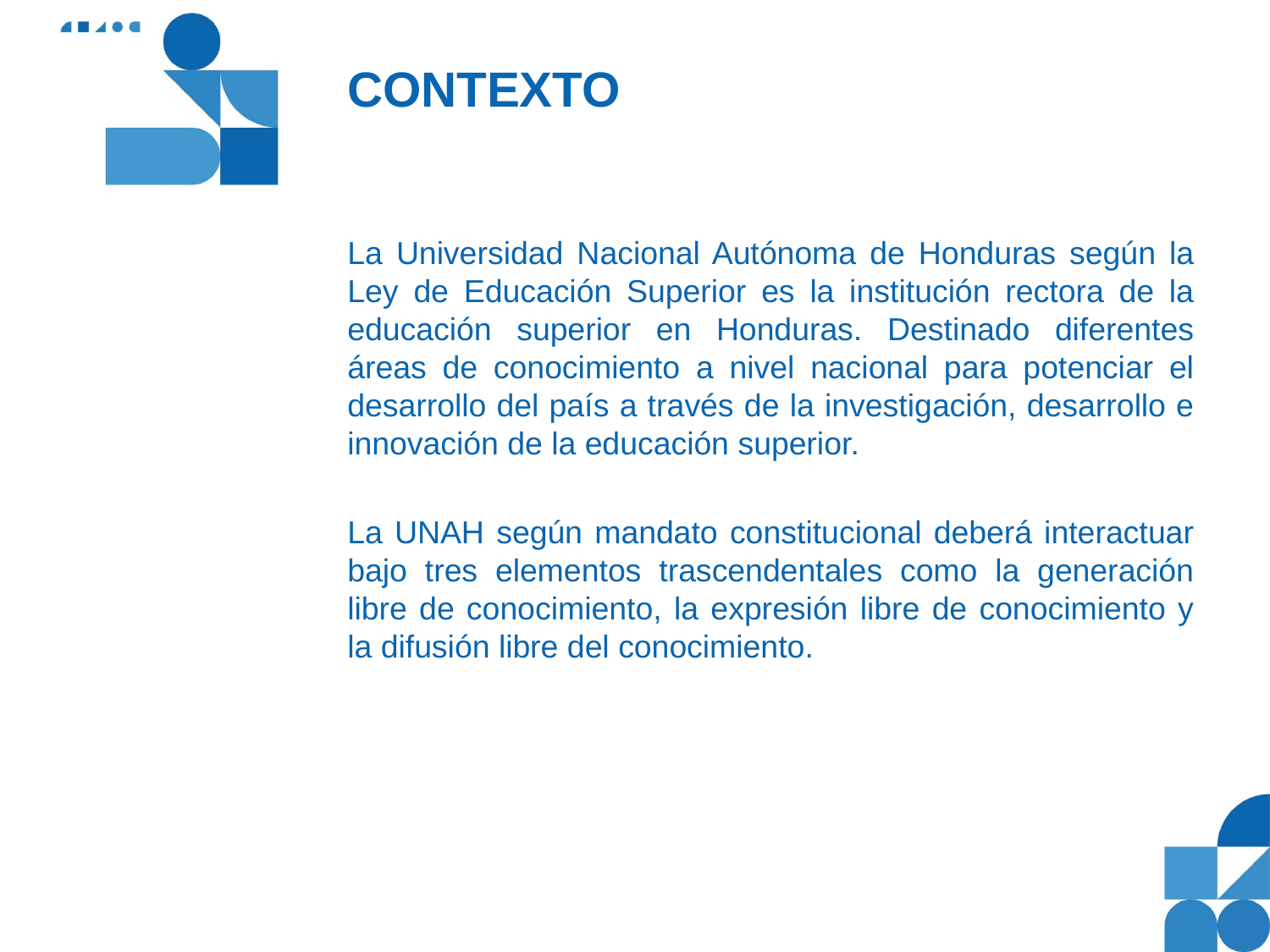

# CONTEXTO
La Universidad Nacional Autónoma de Honduras según la Ley de Educación Superior es la institución rectora de la educación superior en Honduras. Destinado diferentes áreas de conocimiento a nivel nacional para potenciar el desarrollo del país a través de la investigación, desarrollo e innovación de la educación superior.

La UNAH según mandato constitucional deberá interactuar bajo tres elementos trascendentales como la generación libre de conocimiento, la expresión libre de conocimiento y la difusión libre del conocimiento.